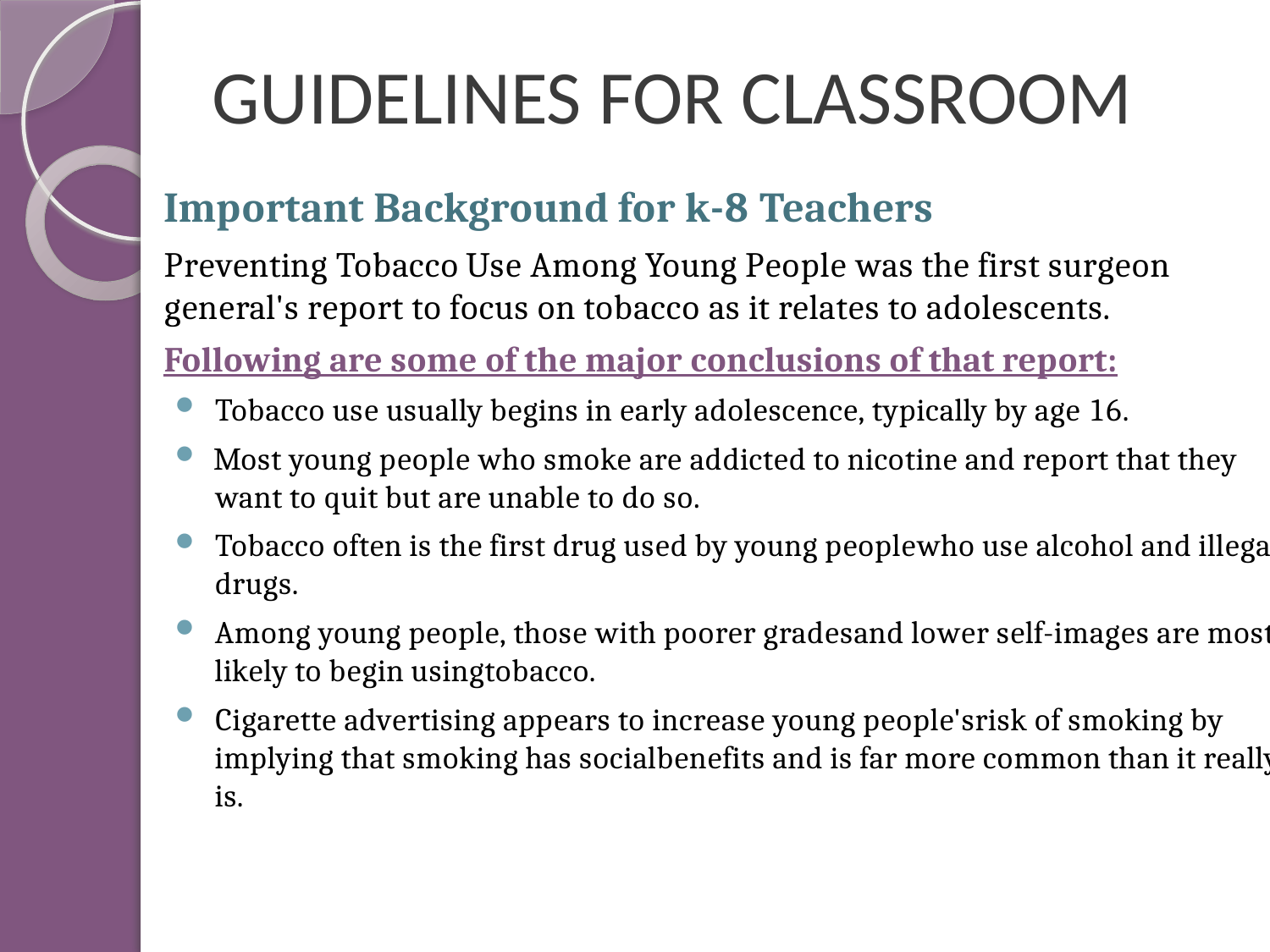

# GUIDELINES FOR CLASSROOM
Important Background for k-8 Teachers
Preventing Tobacco Use Among Young People was the first surgeon general's report to focus on tobacco as it relates to adolescents.
Following are some of the major conclusions of that report:
Tobacco use usually begins in early adolescence, typically by age 16.
Most young people who smoke are addicted to nicotine and report that they want to quit but are unable to do so.
Tobacco often is the first drug used by young people who use alcohol and illegal drugs.
Among young people, those with poorer grades and lower self-images are most likely to begin using tobacco.
Cigarette advertising appears to increase young people's risk of smoking by implying that smoking has social benefits and is far more common than it really is.